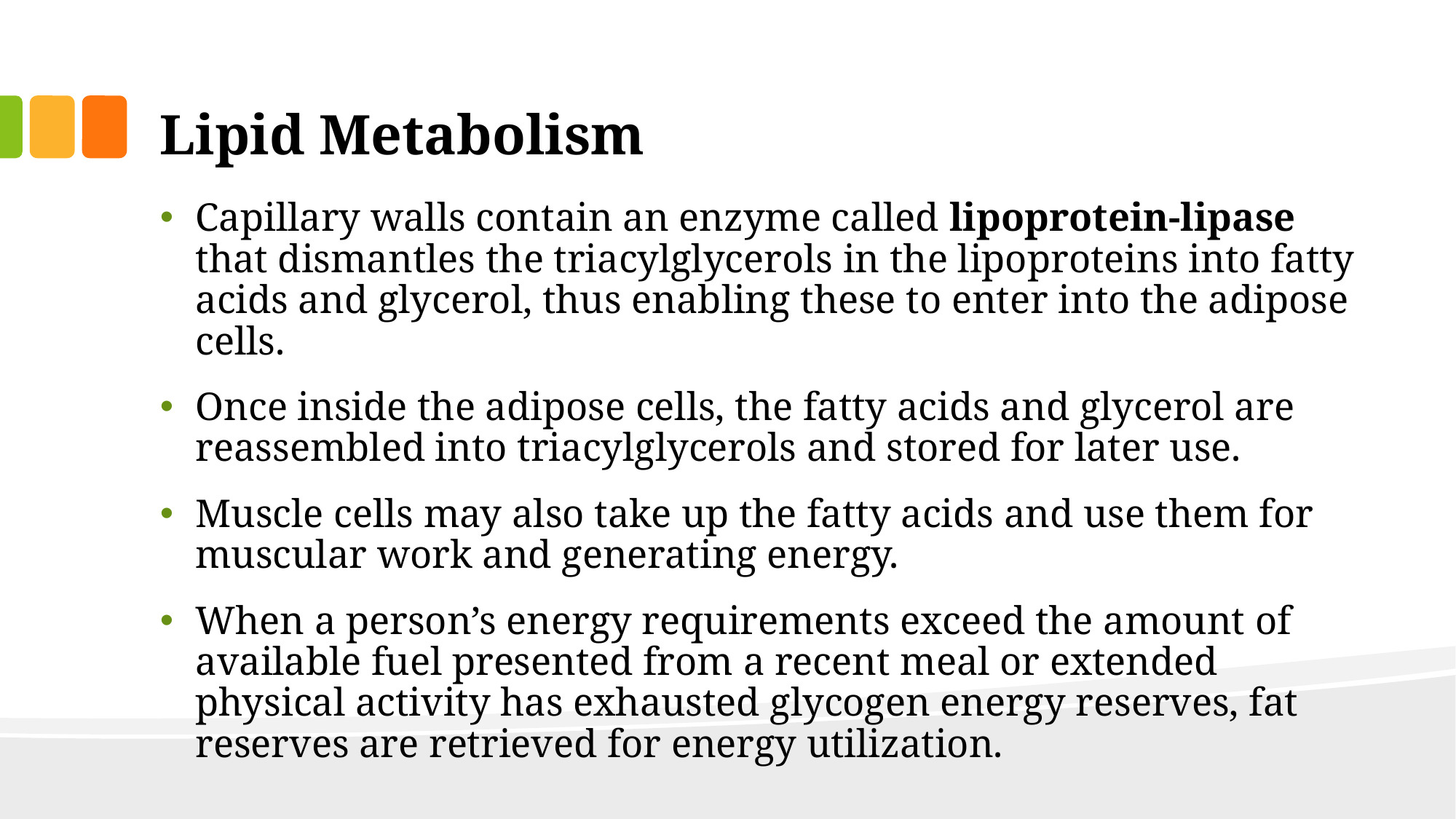

# Lipid Metabolism
Capillary walls contain an enzyme called lipoprotein-lipase that dismantles the triacylglycerols in the lipoproteins into fatty acids and glycerol, thus enabling these to enter into the adipose cells.
Once inside the adipose cells, the fatty acids and glycerol are reassembled into triacylglycerols and stored for later use.
Muscle cells may also take up the fatty acids and use them for muscular work and generating energy.
When a person’s energy requirements exceed the amount of available fuel presented from a recent meal or extended physical activity has exhausted glycogen energy reserves, fat reserves are retrieved for energy utilization.